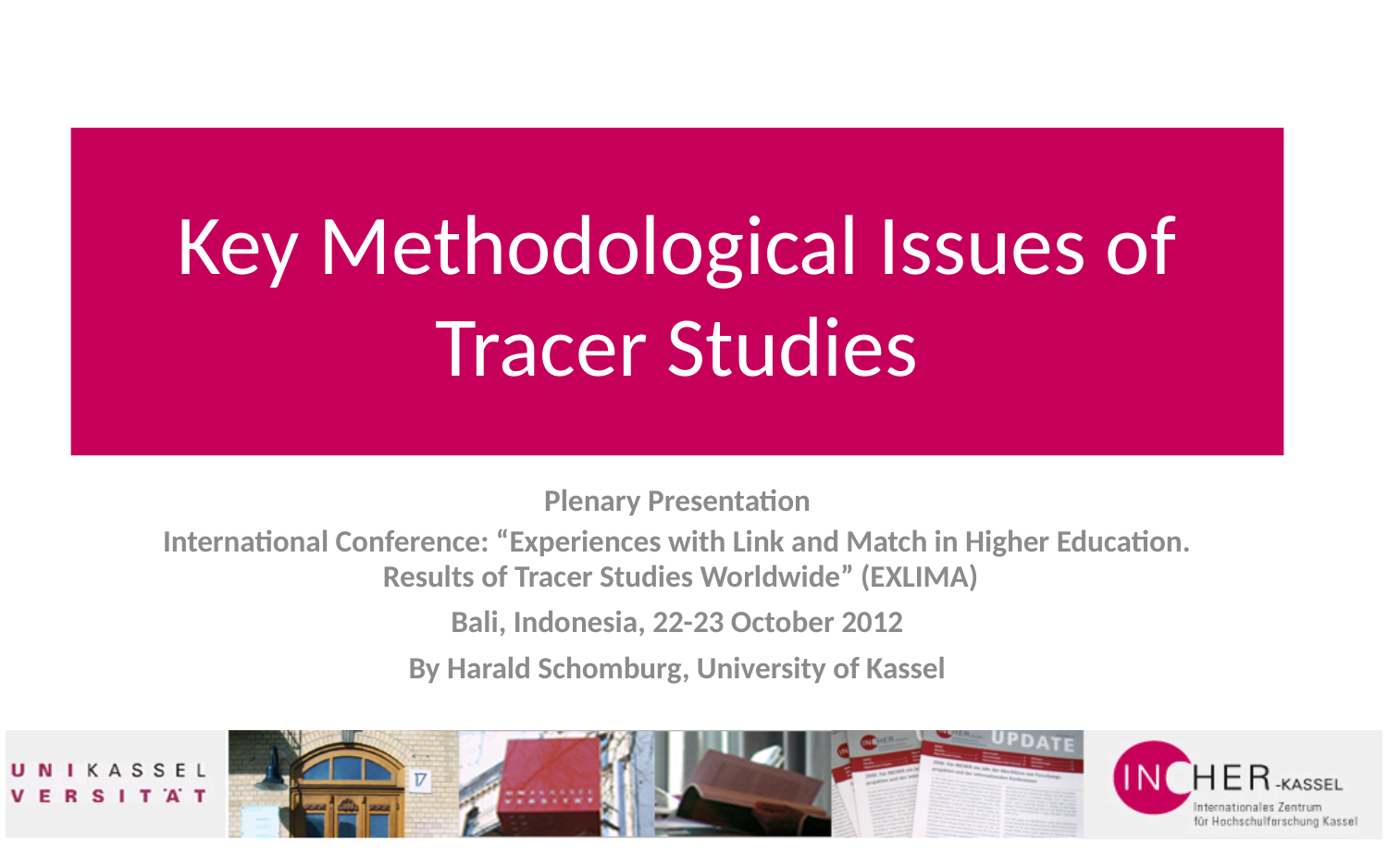

# Key Methodological Issues of Tracer Studies
Plenary Presentation
International Conference: “Experiences with Link and Match in Higher Education.
 Results of Tracer Studies Worldwide” (EXLIMA)
Bali, Indonesia, 22-23 October 2012
By Harald Schomburg, University of Kassel